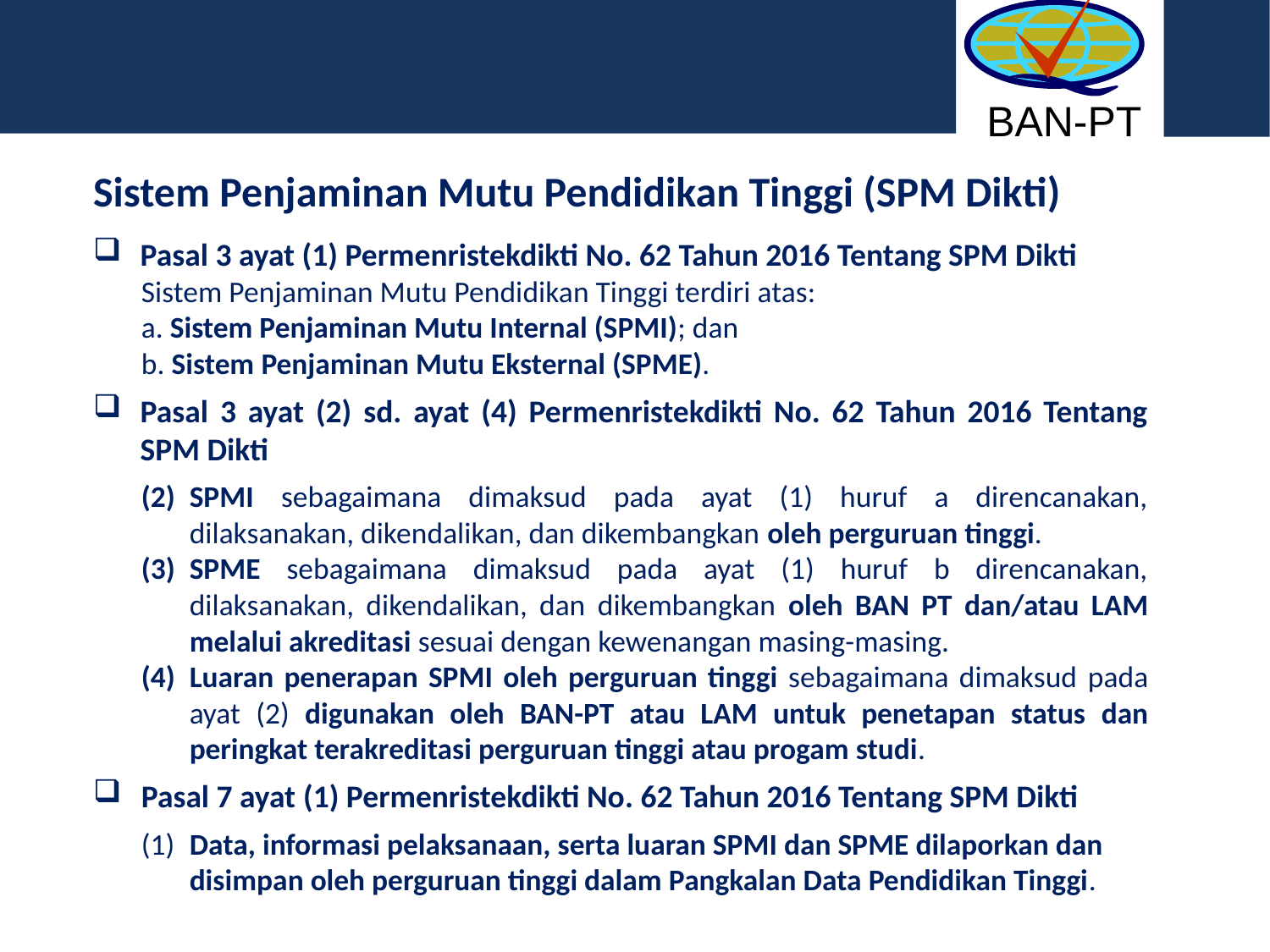

BAN-PT

Sistem Penjaminan Mutu Pendidikan Tinggi (SPM Dikti)
Pasal 3 ayat (1) Permenristekdikti No. 62 Tahun 2016 Tentang SPM Dikti
Sistem Penjaminan Mutu Pendidikan Tinggi terdiri atas:
a. Sistem Penjaminan Mutu Internal (SPMI); dan
b. Sistem Penjaminan Mutu Eksternal (SPME).
Pasal 3 ayat (2) sd. ayat (4) Permenristekdikti No. 62 Tahun 2016 Tentang SPM Dikti
SPMI sebagaimana dimaksud pada ayat (1) huruf a direncanakan, dilaksanakan, dikendalikan, dan dikembangkan oleh perguruan tinggi.
SPME sebagaimana dimaksud pada ayat (1) huruf b direncanakan, dilaksanakan, dikendalikan, dan dikembangkan oleh BAN PT dan/atau LAM melalui akreditasi sesuai dengan kewenangan masing-masing.
Luaran penerapan SPMI oleh perguruan tinggi sebagaimana dimaksud pada ayat (2) digunakan oleh BAN-PT atau LAM untuk penetapan status dan peringkat terakreditasi perguruan tinggi atau progam studi.
Pasal 7 ayat (1) Permenristekdikti No. 62 Tahun 2016 Tentang SPM Dikti
(1) 	Data, informasi pelaksanaan, serta luaran SPMI dan SPME dilaporkan dan disimpan oleh perguruan tinggi dalam Pangkalan Data Pendidikan Tinggi.